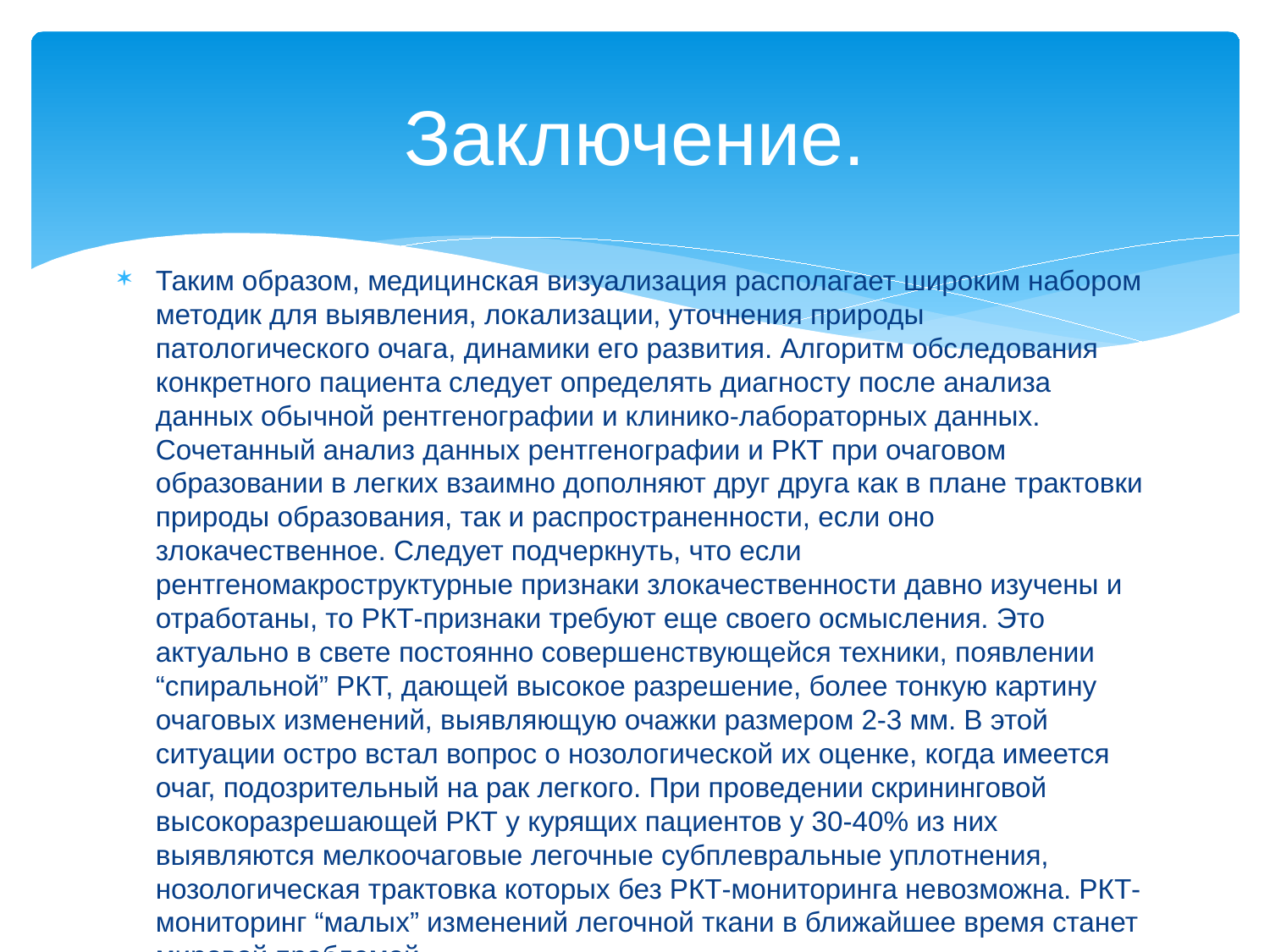

# Заключение.
Таким образом, медицинская визуализация располагает широким набором методик для выявления, локализации, уточнения природы патологического очага, динамики его развития. Алгоритм обследования конкретного пациента следует определять диагносту после анализа данных обычной рентгенографии и клинико-лабораторных данных. Сочетанный анализ данных рентгенографии и РКТ при очаговом образовании в легких взаимно дополняют друг друга как в плане трактовки природы образования, так и распространенности, если оно злокачественное. Следует подчеркнуть, что если рентгеномакроструктурные признаки злокачественности давно изучены и отработаны, то РКТ-признаки требуют еще своего осмысления. Это актуально в свете постоянно совершенствующейся техники, появлении “спиральной” РКТ, дающей высокое разрешение, более тонкую картину очаговых изменений, выявляющую очажки размером 2-3 мм. В этой ситуации остро встал вопрос о нозологической их оценке, когда имеется очаг, подозрительный на рак легкого. При проведении скрининговой высокоразрешающей РКТ у курящих пациентов у 30-40% из них выявляются мелкоочаговые легочные субплевральные уплотнения, нозологическая трактовка которых без РКТ-мониторинга невозможна. РКТ-мониторинг “малых” изменений легочной ткани в ближайшее время станет мировой проблемой.